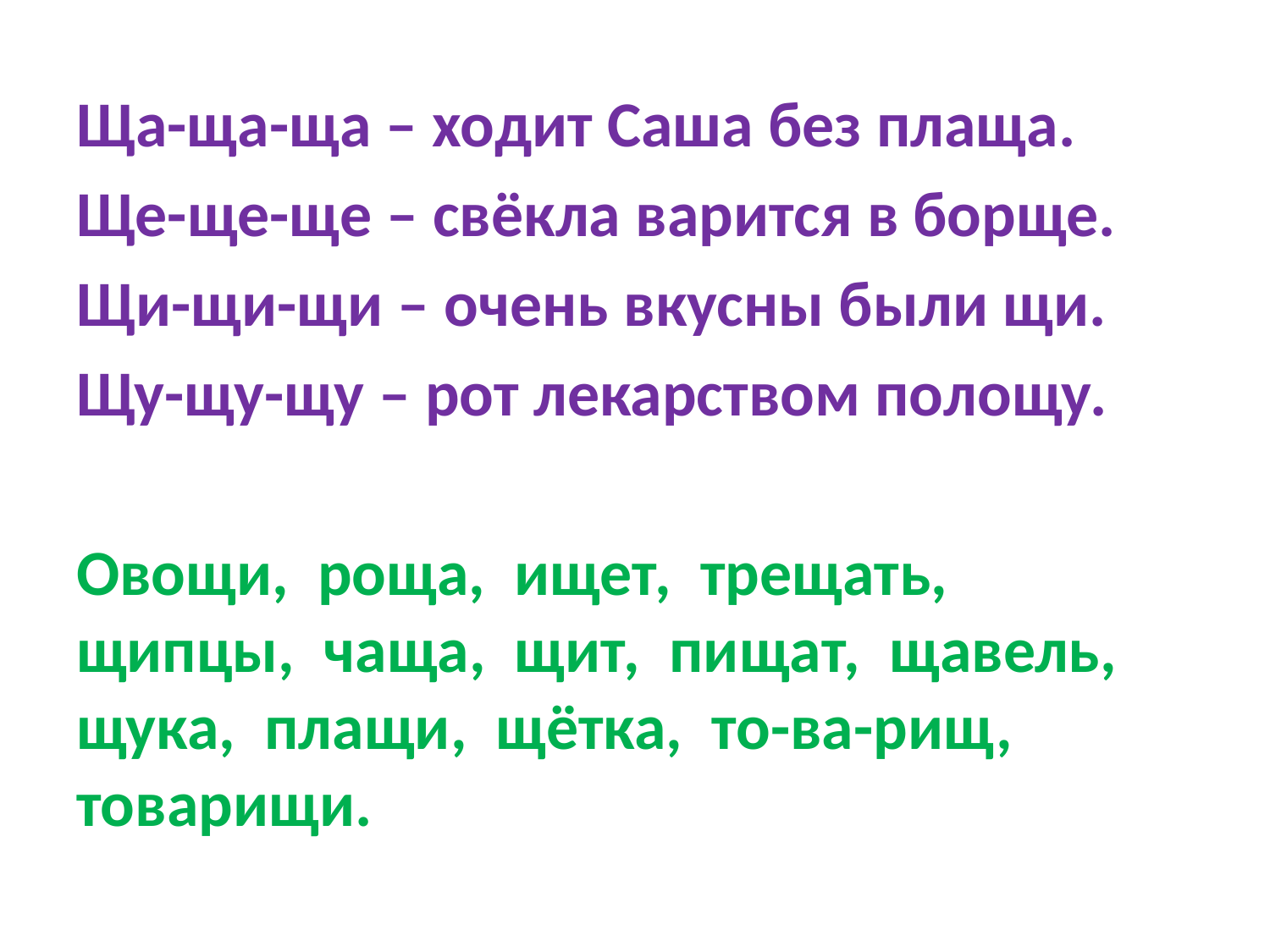

#
Ща-ща-ща – ходит Саша без плаща.
Ще-ще-ще – свёкла варится в борще.
Щи-щи-щи – очень вкусны были щи.
Щу-щу-щу – рот лекарством полощу.

Овощи,  роща,  ищет,  трещать,  щипцы,  чаща,  щит,  пищат,  щавель,  щука,  плащи,  щётка,  то-ва-рищ, товарищи.